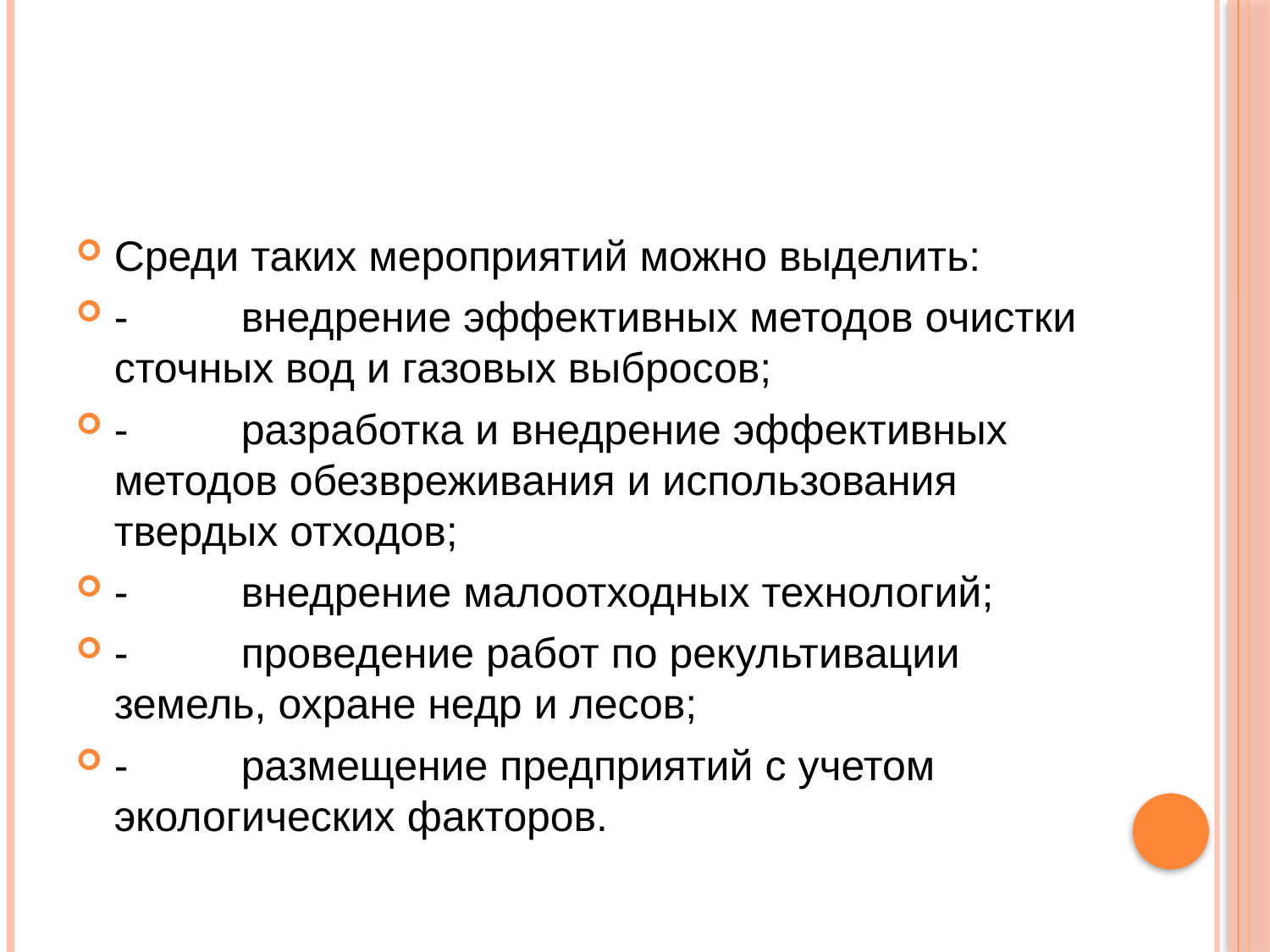

#
Среди таких мероприятий можно выделить:
-	внедрение эффективных методов очистки сточных вод и газовых выбросов;
-	разработка и внедрение эффективных методов обезвреживания и использования твердых отходов;
-	внедрение малоотходных технологий;
-	проведение работ по рекультивации земель, охране недр и лесов;
-	размещение предприятий с учетом экологических факторов.